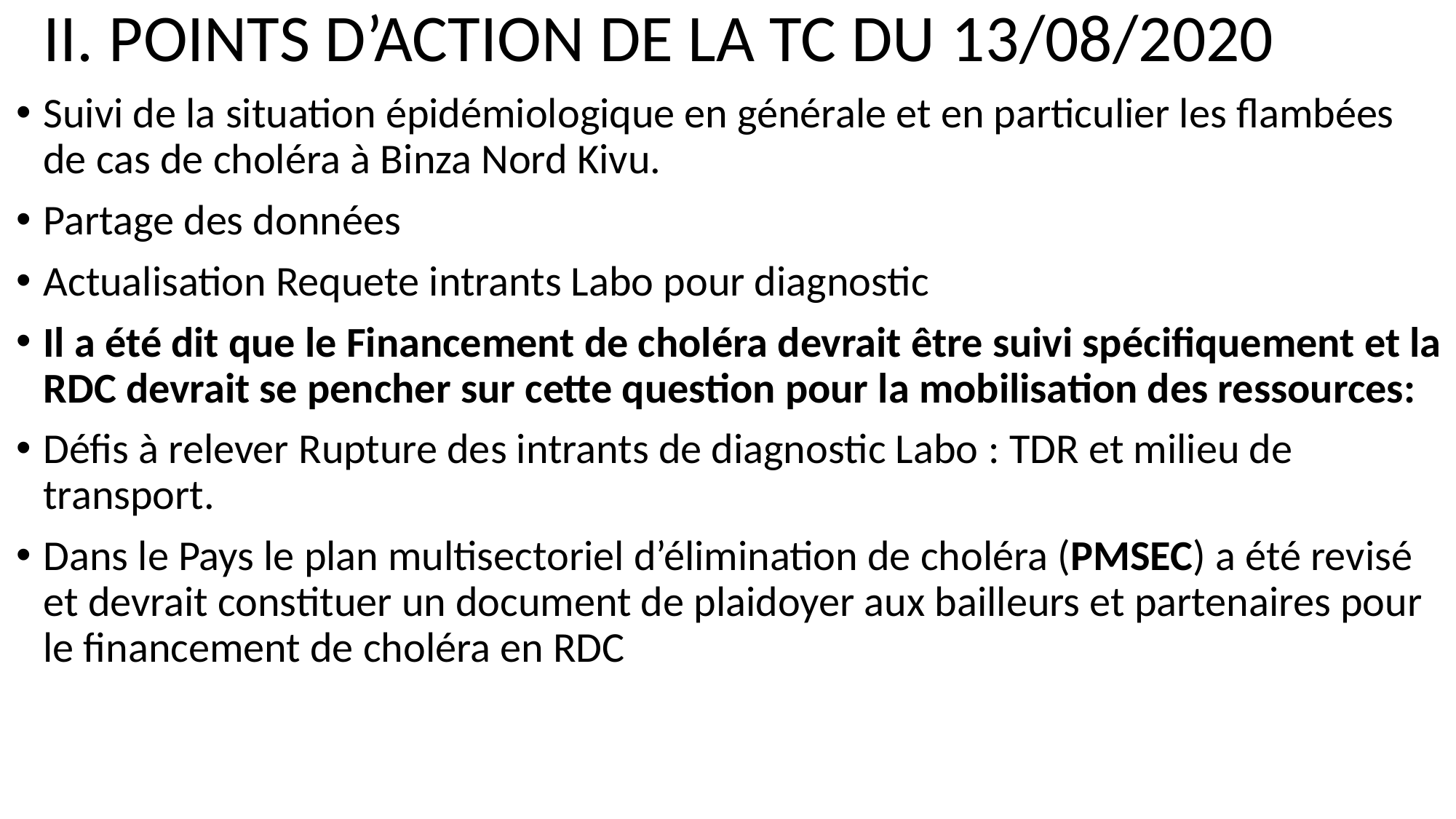

# II. POINTS D’ACTION DE LA TC DU 13/08/2020
Suivi de la situation épidémiologique en générale et en particulier les flambées de cas de choléra à Binza Nord Kivu.
Partage des données
Actualisation Requete intrants Labo pour diagnostic
Il a été dit que le Financement de choléra devrait être suivi spécifiquement et la RDC devrait se pencher sur cette question pour la mobilisation des ressources:
Défis à relever Rupture des intrants de diagnostic Labo : TDR et milieu de transport.
Dans le Pays le plan multisectoriel d’élimination de choléra (PMSEC) a été revisé et devrait constituer un document de plaidoyer aux bailleurs et partenaires pour le financement de choléra en RDC